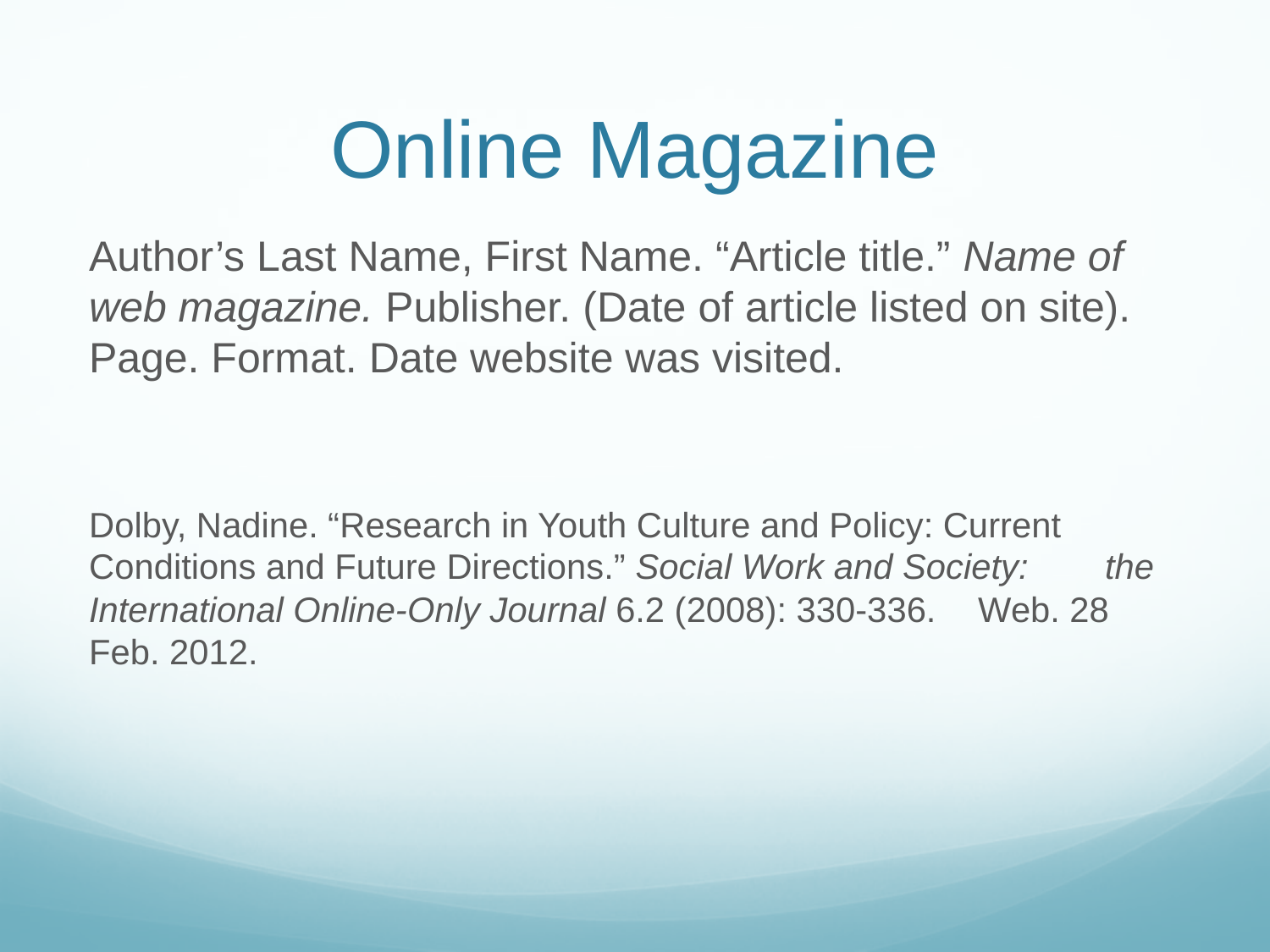

# Online Magazine
Author’s Last Name, First Name. “Article title.” Name of web magazine. Publisher. (Date of article listed on site). Page. Format. Date website was visited.

Dolby, Nadine. “Research in Youth Culture and Policy: Current 	Conditions and Future Directions.” Social Work and Society: 	the International Online-Only Journal 6.2 (2008): 330-336. 	Web. 28 Feb. 2012.